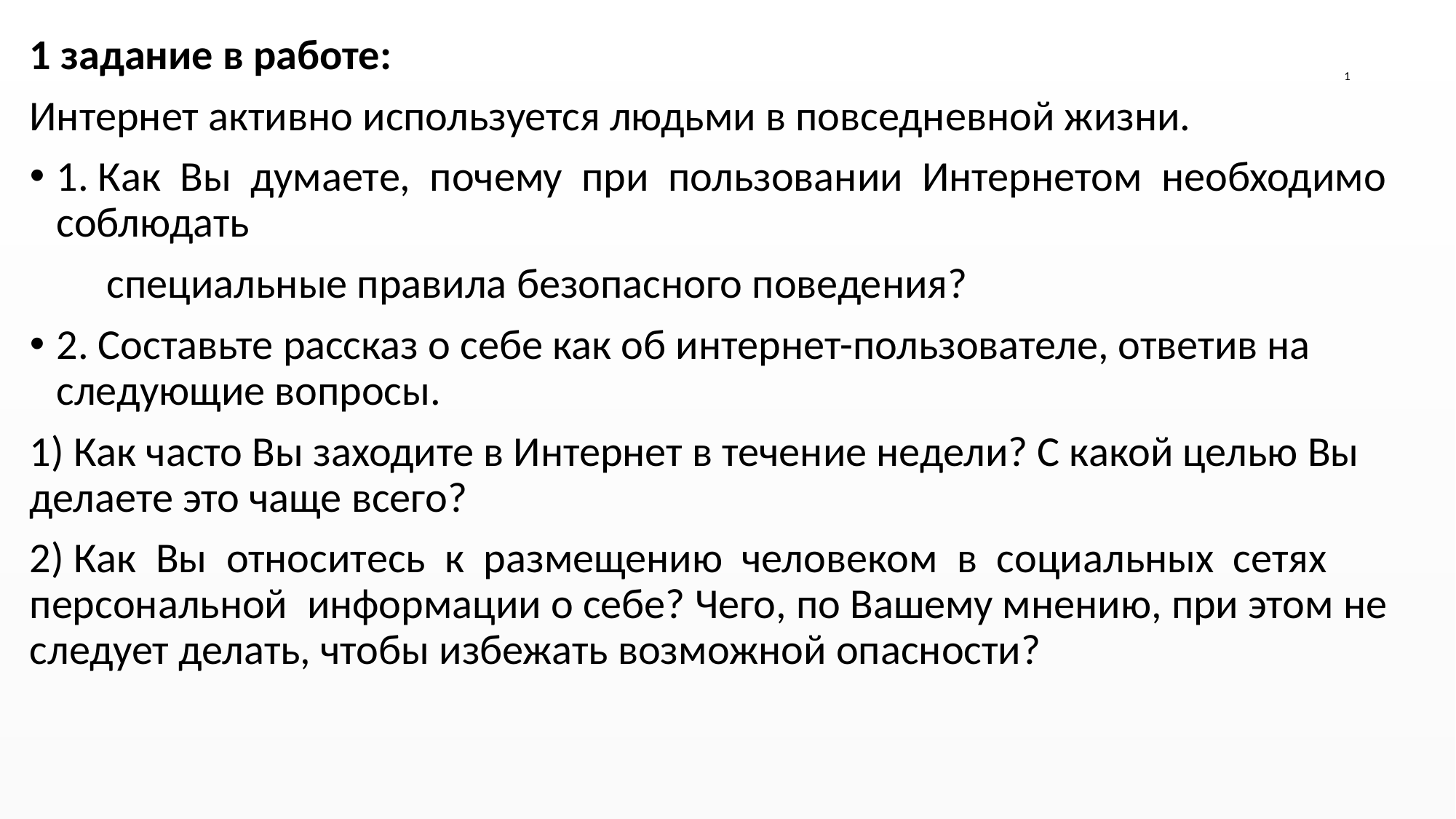

1 задание в работе:
Интернет активно используется людьми в повседневной жизни.
1. Как  Вы  думаете,  почему  при  пользовании  Интернетом  необходимо  соблюдать
        специальные правила безопасного поведения?
2. Составьте рассказ о себе как об интернет-пользователе, ответив на следующие вопросы.
1) Как часто Вы заходите в Интернет в течение недели? С какой целью Вы делаете это чаще всего?
2) Как  Вы  относитесь  к  размещению  человеком  в  социальных  сетях  персональной  информации о себе? Чего, по Вашему мнению, при этом не следует делать, чтобы избежать возможной опасности?

# 1